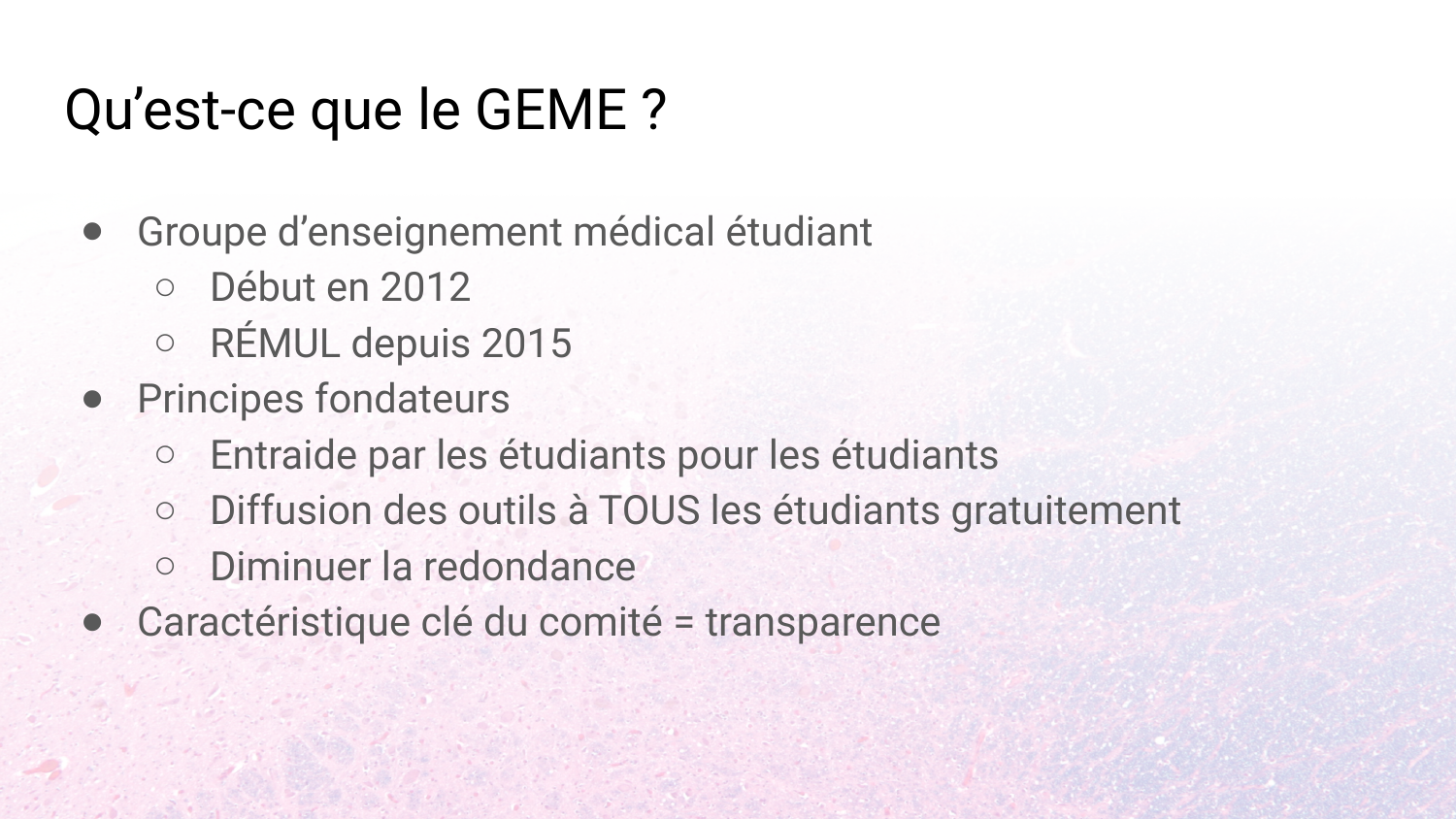

# Qu’est-ce que le GEME ?
Groupe d’enseignement médical étudiant
Début en 2012
RÉMUL depuis 2015
Principes fondateurs
Entraide par les étudiants pour les étudiants
Diffusion des outils à TOUS les étudiants gratuitement
Diminuer la redondance
Caractéristique clé du comité = transparence